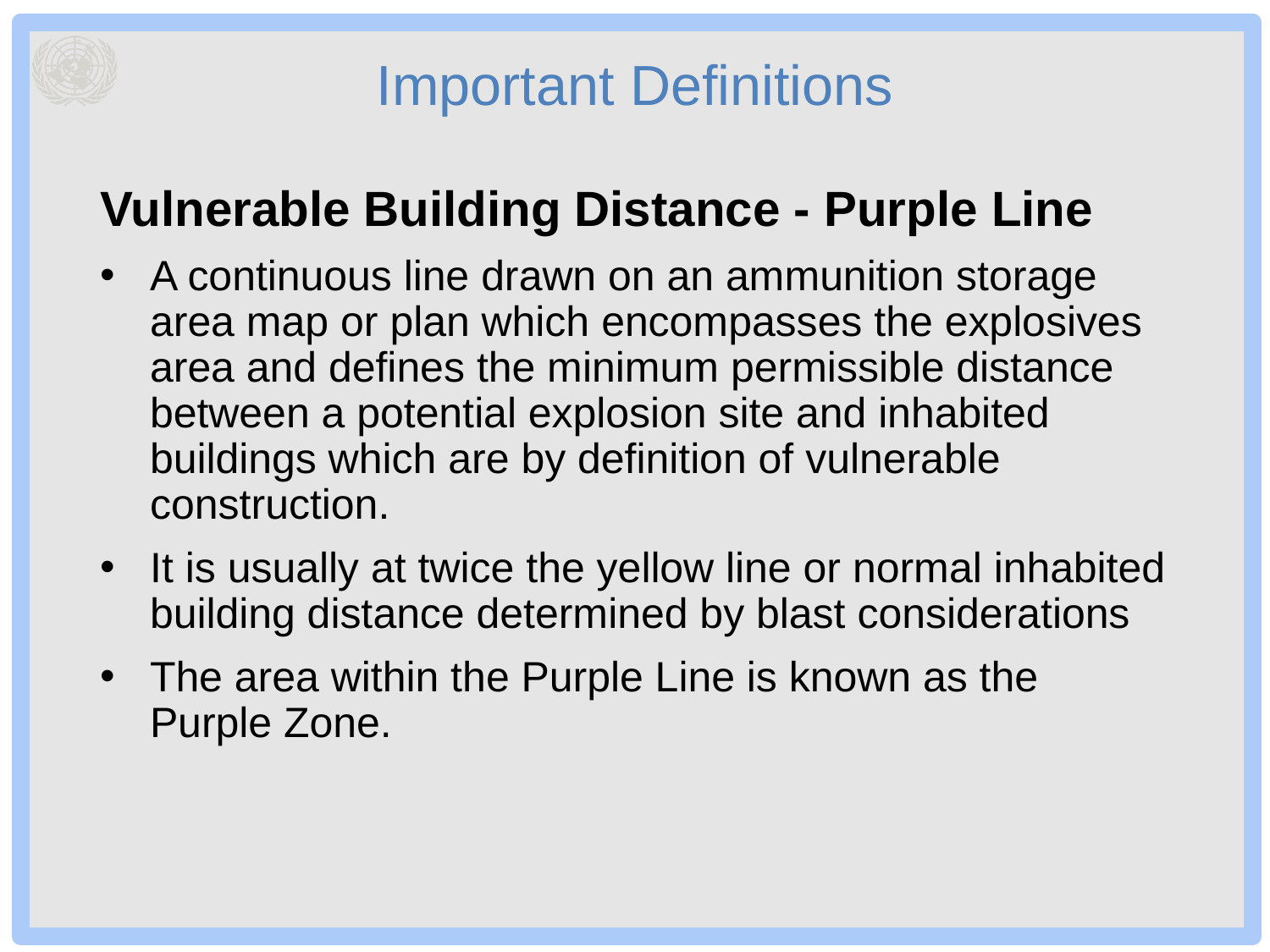

# Important Definitions
Vulnerable Building Distance - Purple Line
A continuous line drawn on an ammunition storage area map or plan which encompasses the explosives area and defines the minimum permissible distance between a potential explosion site and inhabited buildings which are by definition of vulnerable construction.
It is usually at twice the yellow line or normal inhabited building distance determined by blast considerations
The area within the Purple Line is known as the Purple Zone.